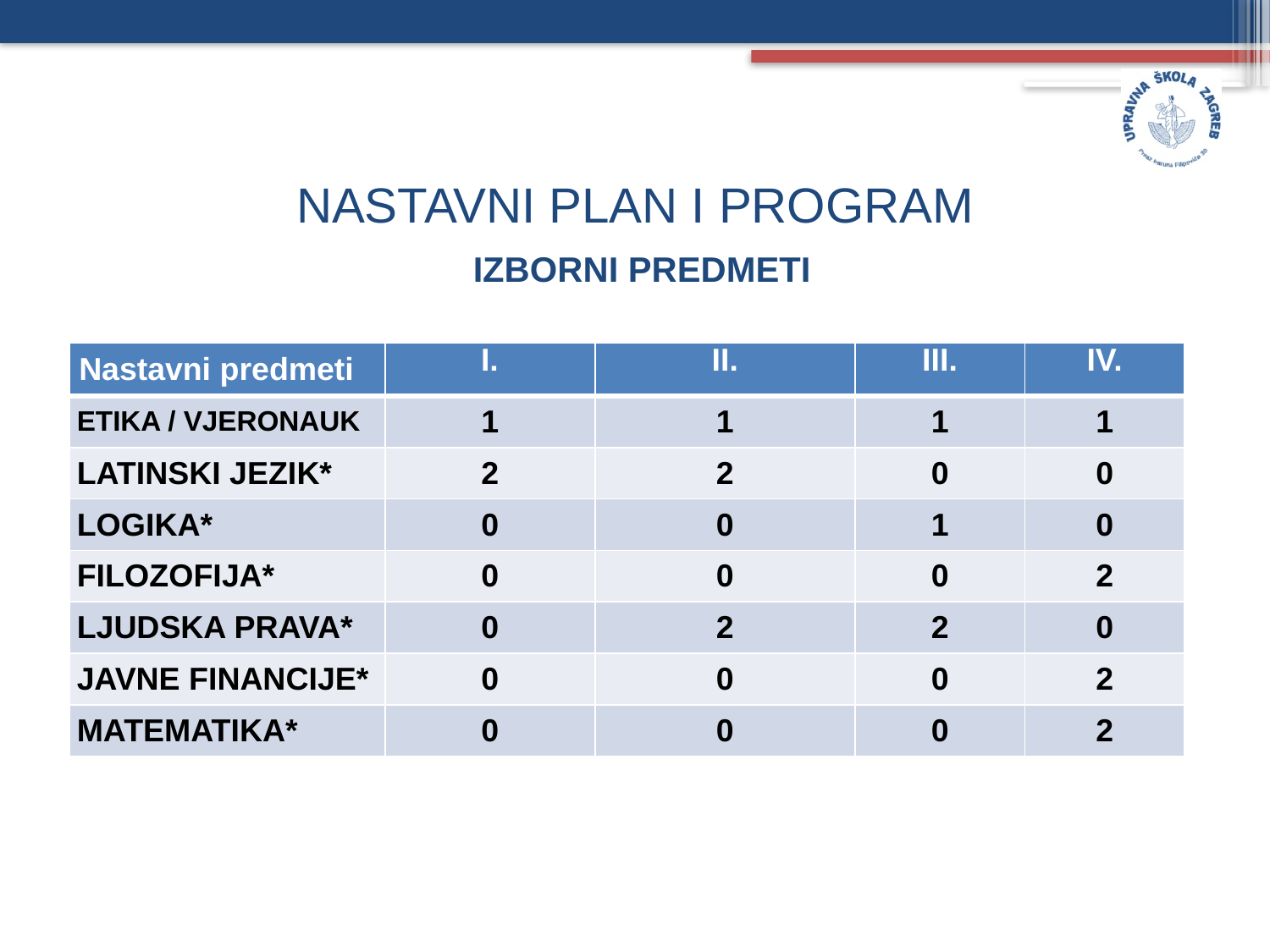

# NASTAVNI PLAN I PROGRAM IZBORNI PREDMETI
| Nastavni predmeti | I. | II. | III. | IV. |
| --- | --- | --- | --- | --- |
| ETIKA / VJERONAUK | 1 | 1 | 1 | 1 |
| LATINSKI JEZIK\* | 2 | 2 | 0 | 0 |
| LOGIKA\* | 0 | 0 | 1 | 0 |
| FILOZOFIJA\* | 0 | 0 | 0 | 2 |
| LJUDSKA PRAVA\* | 0 | 2 | 2 | 0 |
| JAVNE FINANCIJE\* | 0 | 0 | 0 | 2 |
| MATEMATIKA\* | 0 | 0 | 0 | 2 |